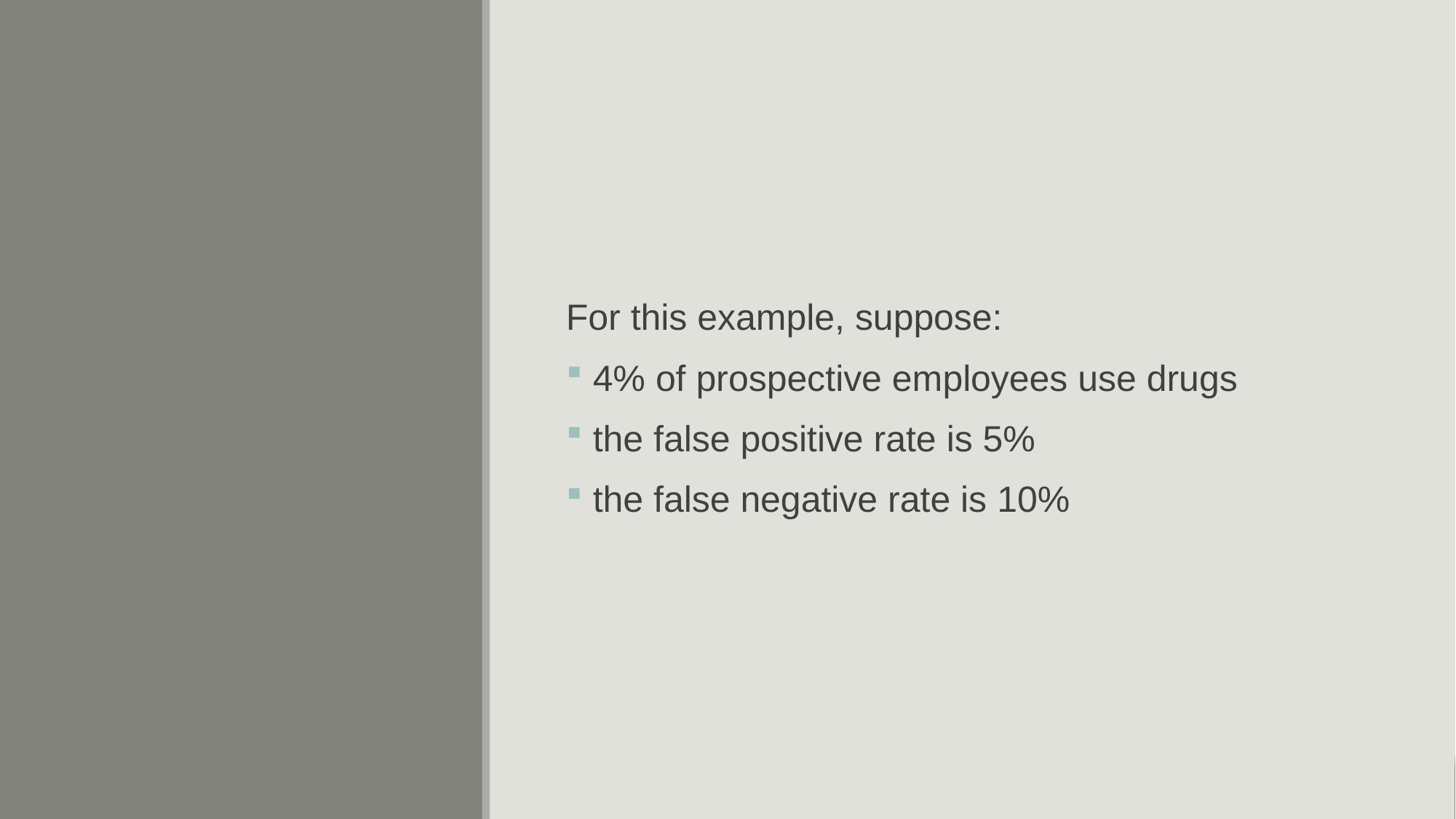

For this example, suppose:
 4% of prospective employees use drugs
 the false positive rate is 5%
 the false negative rate is 10%